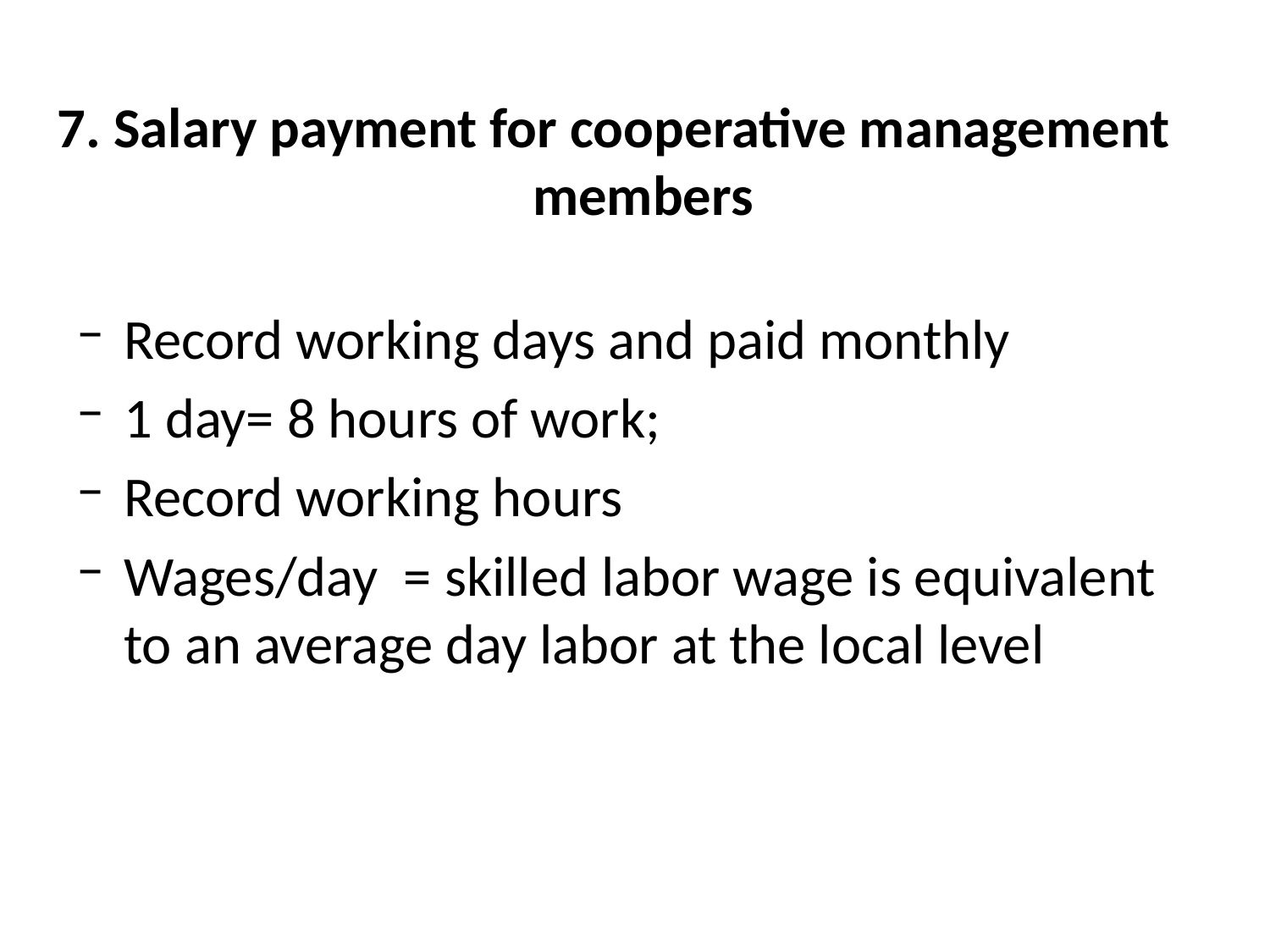

# 7. Salary payment for cooperative management members
Record working days and paid monthly
1 day= 8 hours of work;
Record working hours
Wages/day  = skilled labor wage is equivalent to an average day labor at the local level